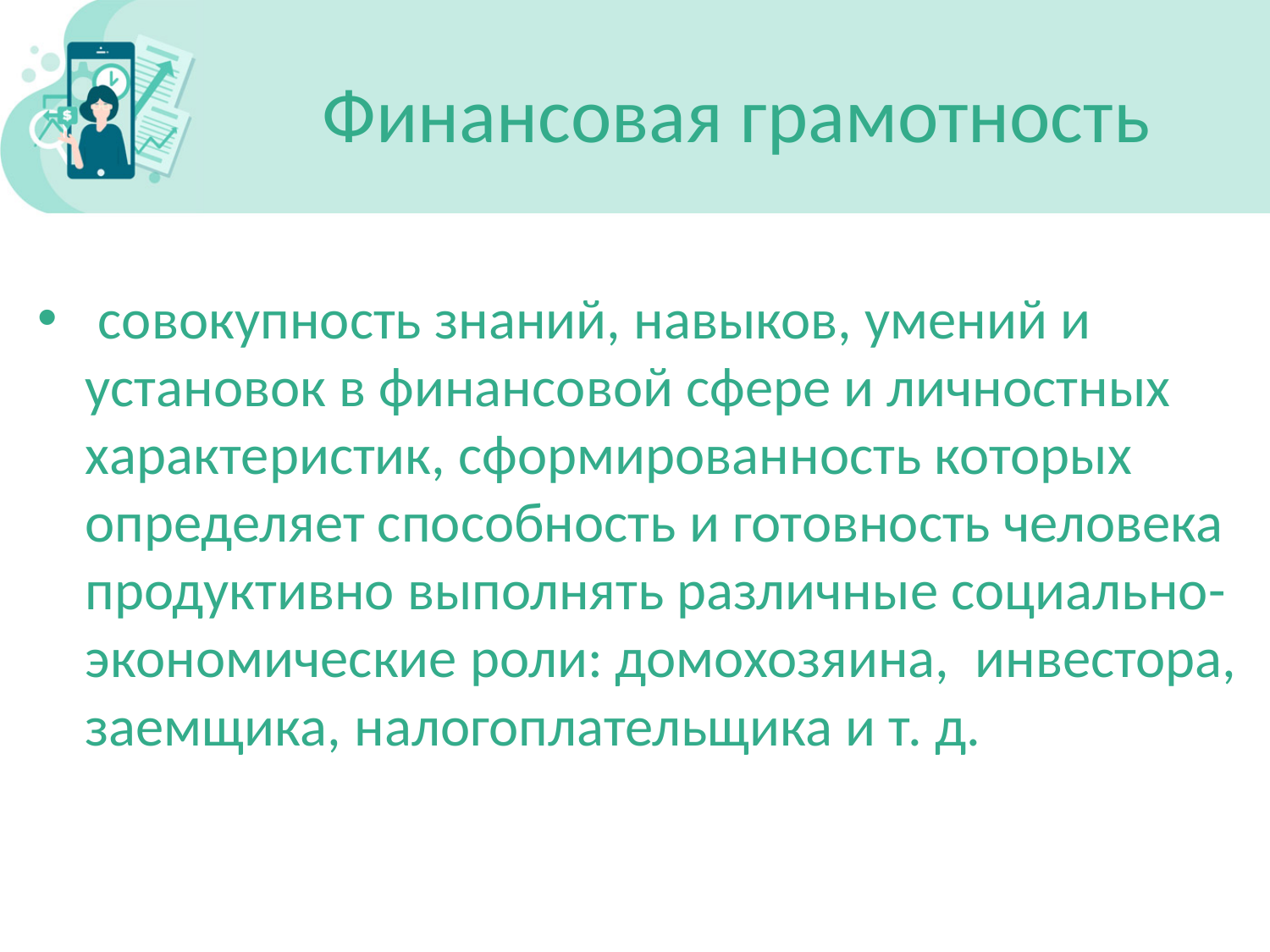

# Финансовая грамотность
 совокупность знаний, навыков, умений и установок в финансовой сфере и личностных характеристик, сформированность которых определяет способность и готовность человека продуктивно выполнять различные социально-экономические роли: домохозяина,  инвестора, заемщика, налогоплательщика и т. д.